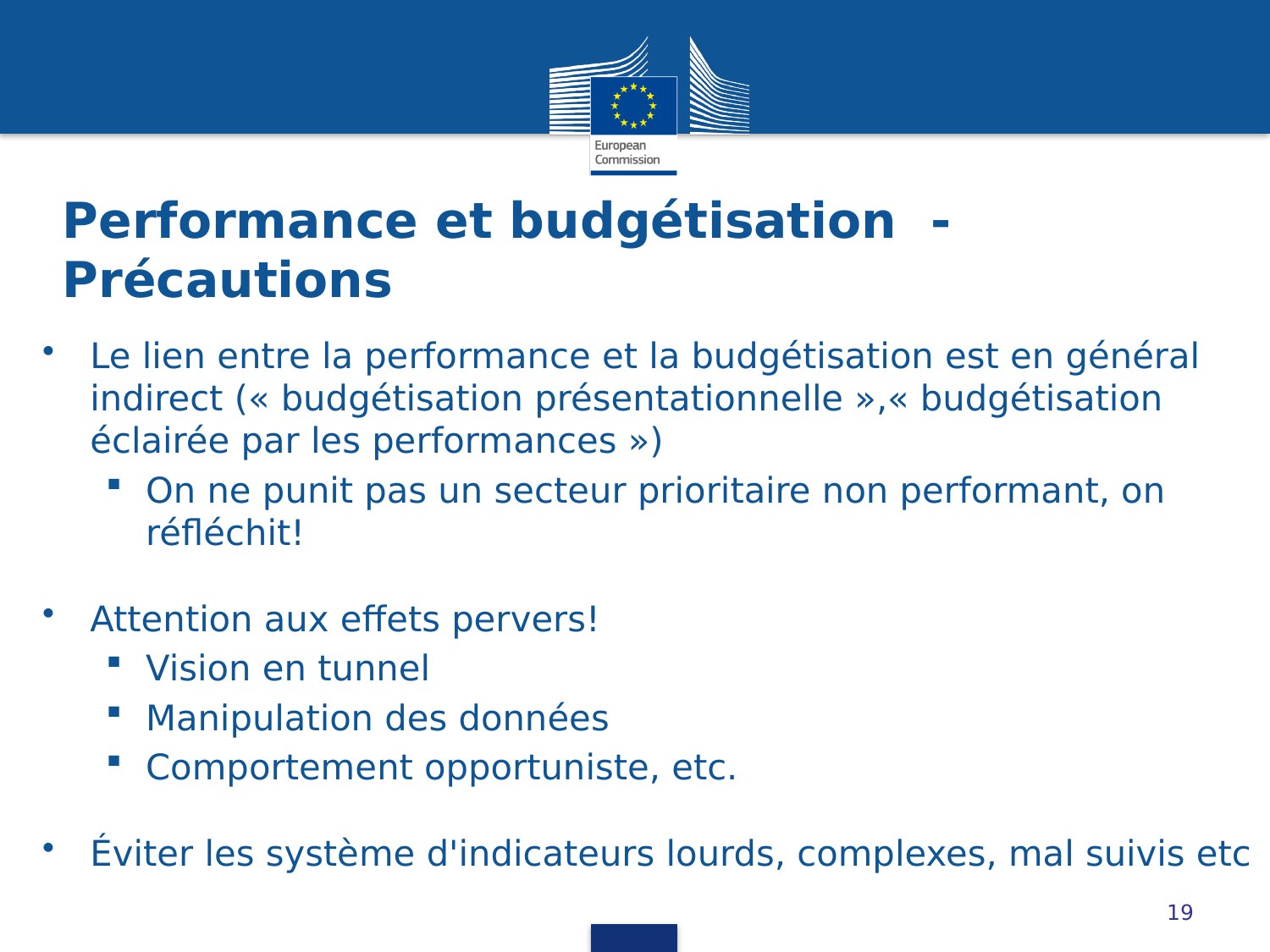

Performance et budgétisation  -Précautions
Le lien entre la performance et la budgétisation est en général indirect (« budgétisation présentationnelle »,« budgétisation éclairée par les performances »)
On ne punit pas un secteur prioritaire non performant, on réfléchit!

Attention aux effets pervers!
Vision en tunnel
Manipulation des données
Comportement opportuniste, etc.

Éviter les système d'indicateurs lourds, complexes, mal suivis etc
19